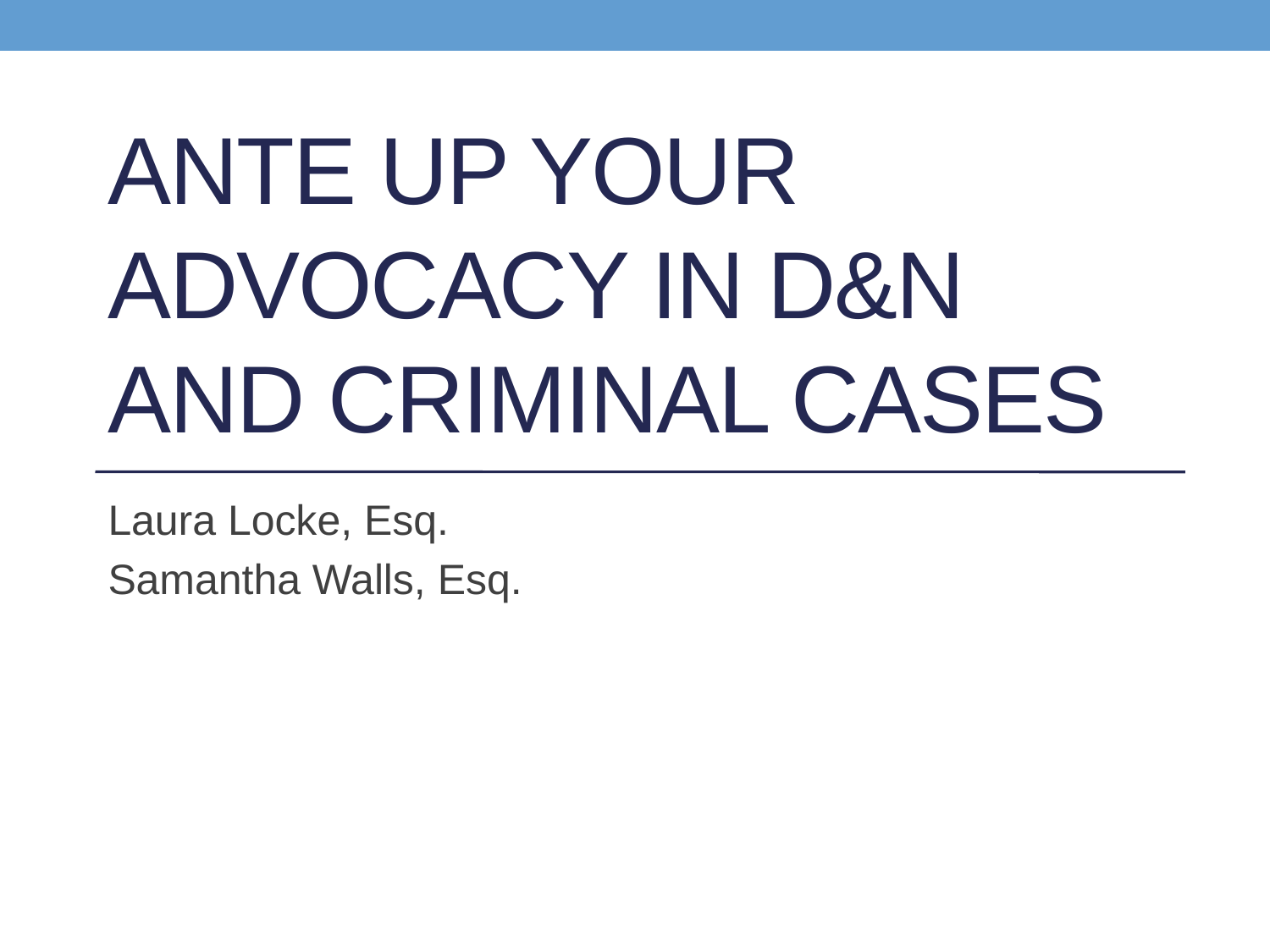

# Ante up your advocacy in D&n and Criminal Cases
Laura Locke, Esq.
Samantha Walls, Esq.